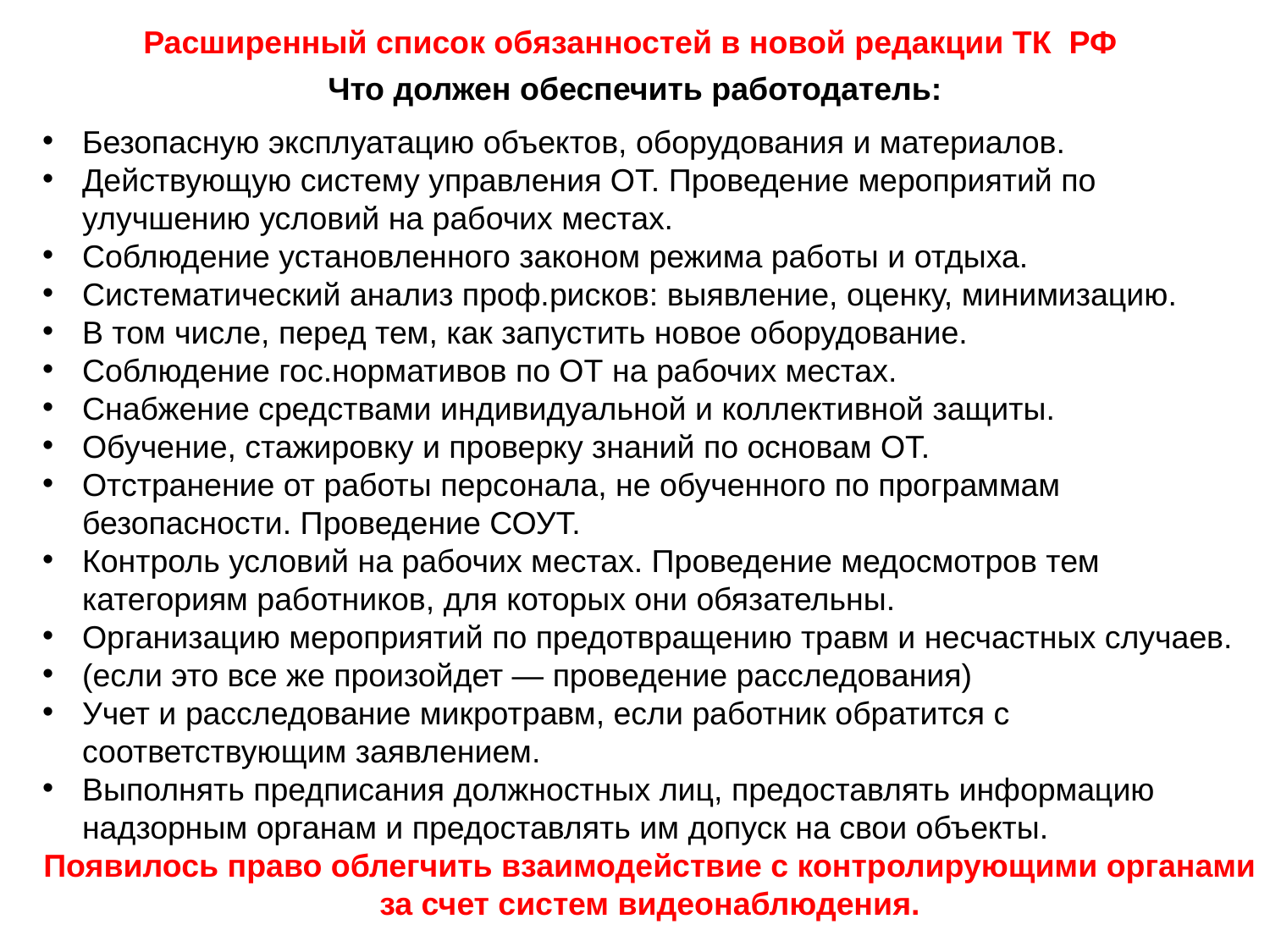

Расширенный список обязанностей в новой редакции ТК  РФ
Что должен обеспечить работодатель:
Безопасную эксплуатацию объектов, оборудования и материалов.
Действующую систему управления ОТ. Проведение мероприятий по улучшению условий на рабочих местах.
Соблюдение установленного законом режима работы и отдыха.
Систематический анализ проф.рисков: выявление, оценку, минимизацию.
В том числе, перед тем, как запустить новое оборудование.
Соблюдение гос.нормативов по ОТ на рабочих местах.
Снабжение средствами индивидуальной и коллективной защиты.
Обучение, стажировку и проверку знаний по основам ОТ.
Отстранение от работы персонала, не обученного по программам безопасности. Проведение СОУТ.
Контроль условий на рабочих местах. Проведение медосмотров тем категориям работников, для которых они обязательны.
Организацию мероприятий по предотвращению травм и несчастных случаев.
(если это все же произойдет — проведение расследования)
Учет и расследование микротравм, если работник обратится с соответствующим заявлением.
Выполнять предписания должностных лиц, предоставлять информацию надзорным органам и предоставлять им допуск на свои объекты.
Появилось право облегчить взаимодействие с контролирующими органами за счет систем видеонаблюдения.